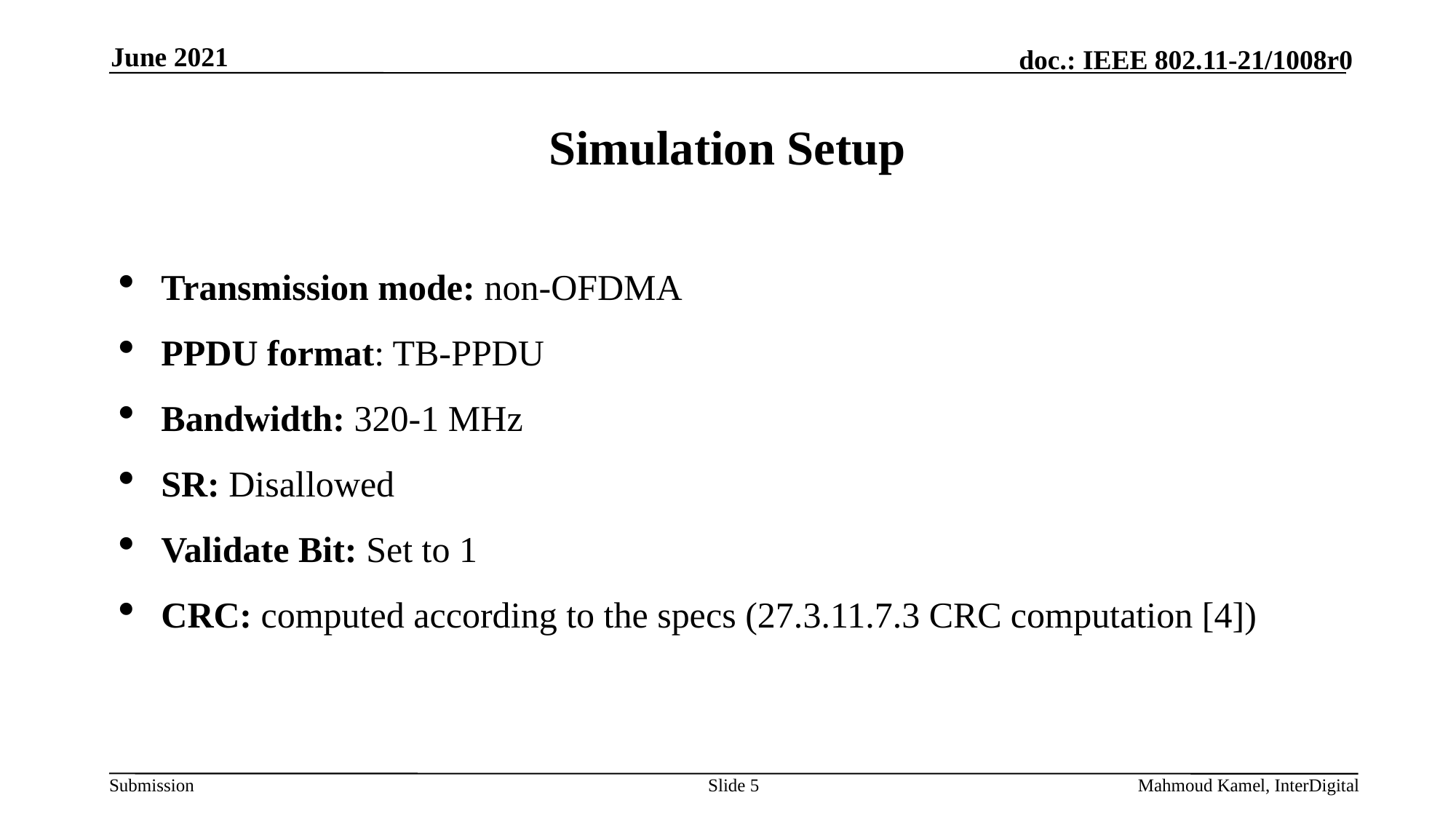

June 2021
# Simulation Setup
Transmission mode: non-OFDMA
PPDU format: TB-PPDU
Bandwidth: 320-1 MHz
SR: Disallowed
Validate Bit: Set to 1
CRC: computed according to the specs (27.3.11.7.3 CRC computation [4])
Slide 5
Mahmoud Kamel, InterDigital